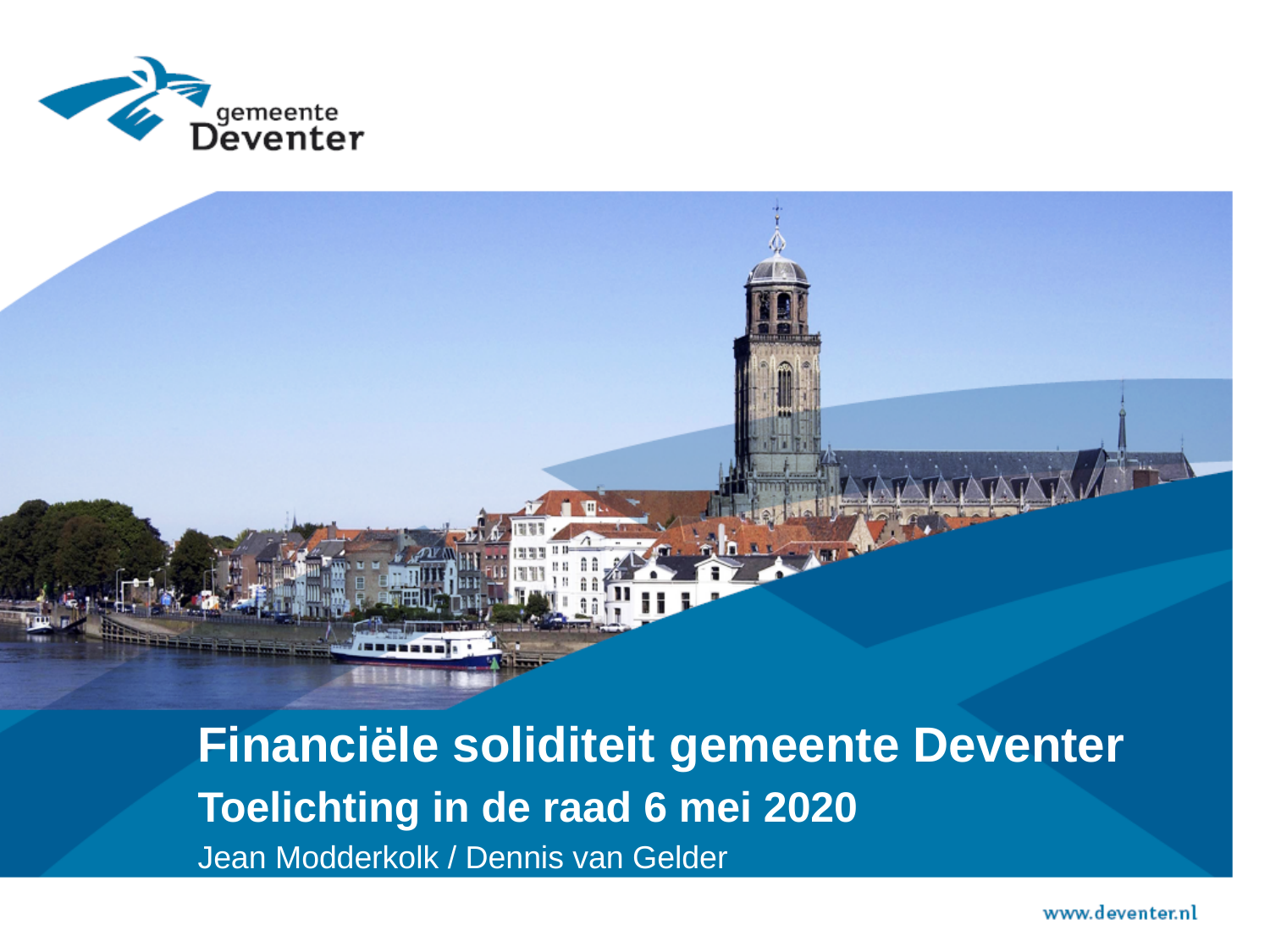

Financiële soliditeit gemeente Deventer
Toelichting in de raad 6 mei 2020
Jean Modderkolk / Dennis van Gelder